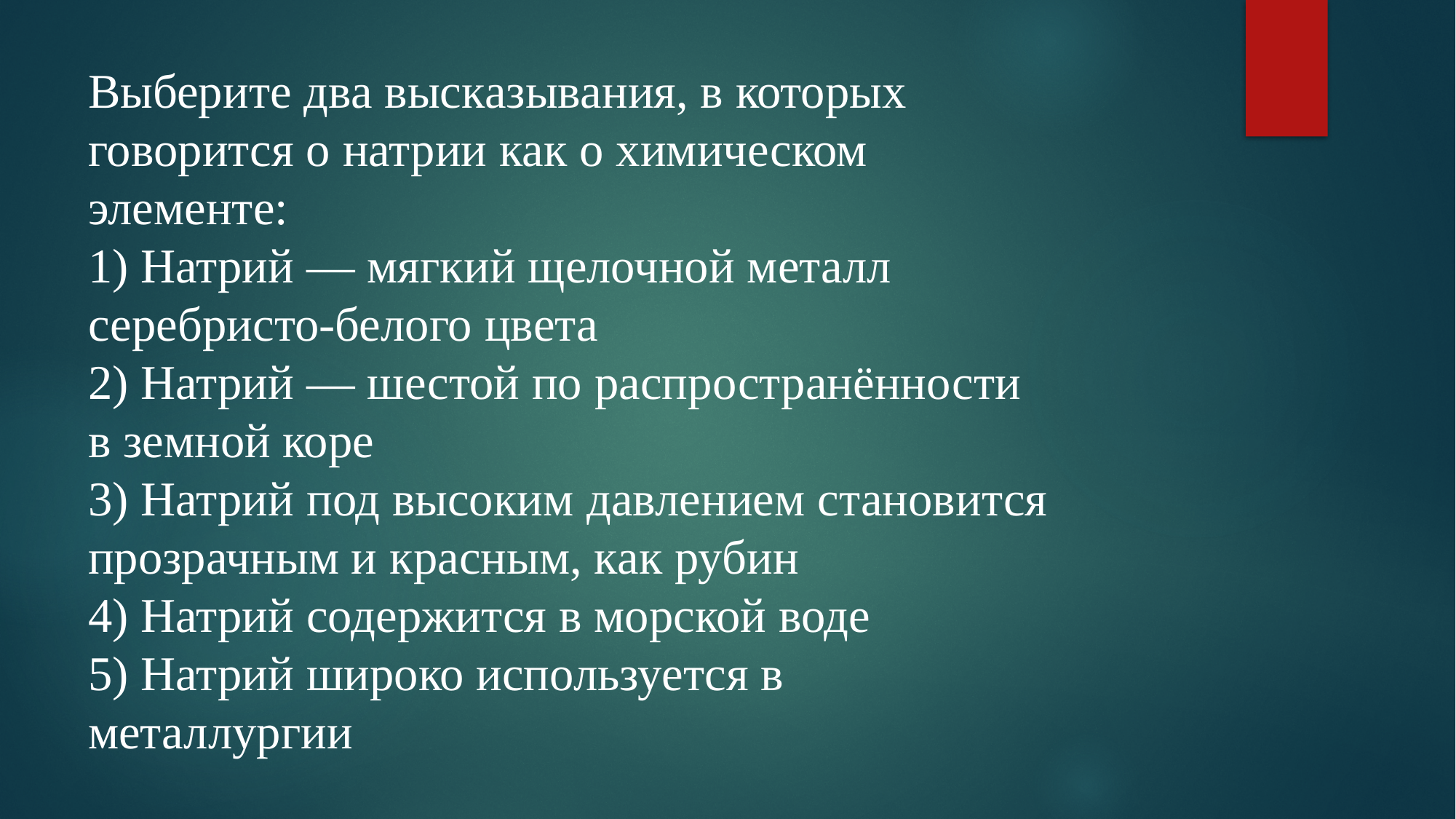

# Выберите два высказывания, в которых говорится о натрии как о химическом элементе: 1) Натрий — мягкий щелочной металл серебристо-белого цвета 2) Натрий — шестой по распространённости в земной коре 3) Натрий под высоким давлением становится прозрачным и красным, как рубин 4) Натрий содержится в морской воде 5) Натрий широко используется в металлургии